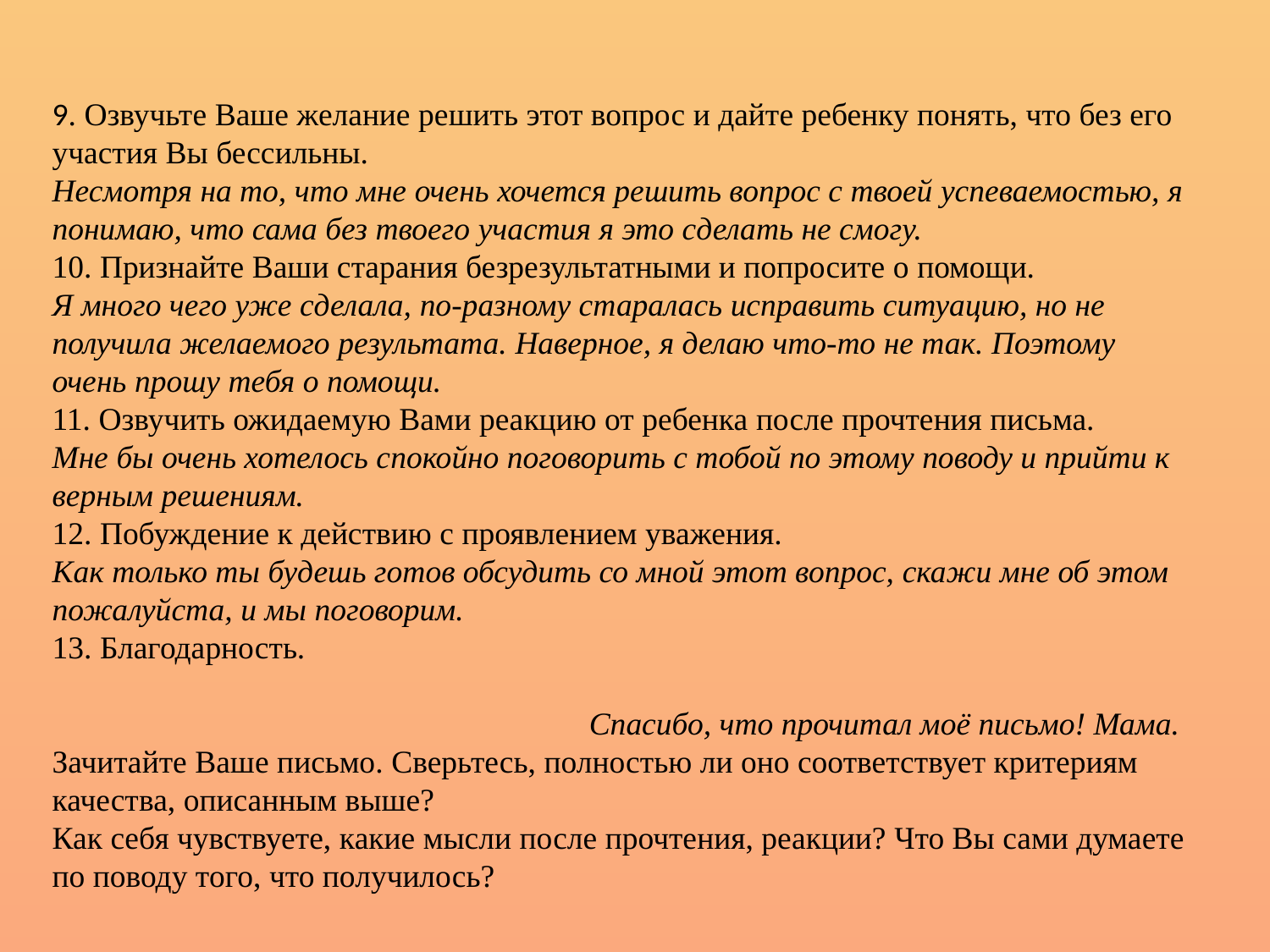

9. Озвучьте Ваше желание решить этот вопрос и дайте ребенку понять, что без его участия Вы бессильны.
Несмотря на то, что мне очень хочется решить вопрос с твоей успеваемостью, я понимаю, что сама без твоего участия я это сделать не смогу.
10. Признайте Ваши старания безрезультатными и попросите о помощи.
Я много чего уже сделала, по-разному старалась исправить ситуацию, но не получила желаемого результата. Наверное, я делаю что-то не так. Поэтому очень прошу тебя о помощи.
11. Озвучить ожидаемую Вами реакцию от ребенка после прочтения письма.
Мне бы очень хотелось спокойно поговорить с тобой по этому поводу и прийти к верным решениям.
12. Побуждение к действию с проявлением уважения.
Как только ты будешь готов обсудить со мной этот вопрос, скажи мне об этом пожалуйста, и мы поговорим.
13. Благодарность.

Спасибо, что прочитал моё письмо! Мама.
Зачитайте Ваше письмо. Сверьтесь, полностью ли оно соответствует критериям качества, описанным выше?
Как себя чувствуете, какие мысли после прочтения, реакции? Что Вы сами думаете по поводу того, что получилось?